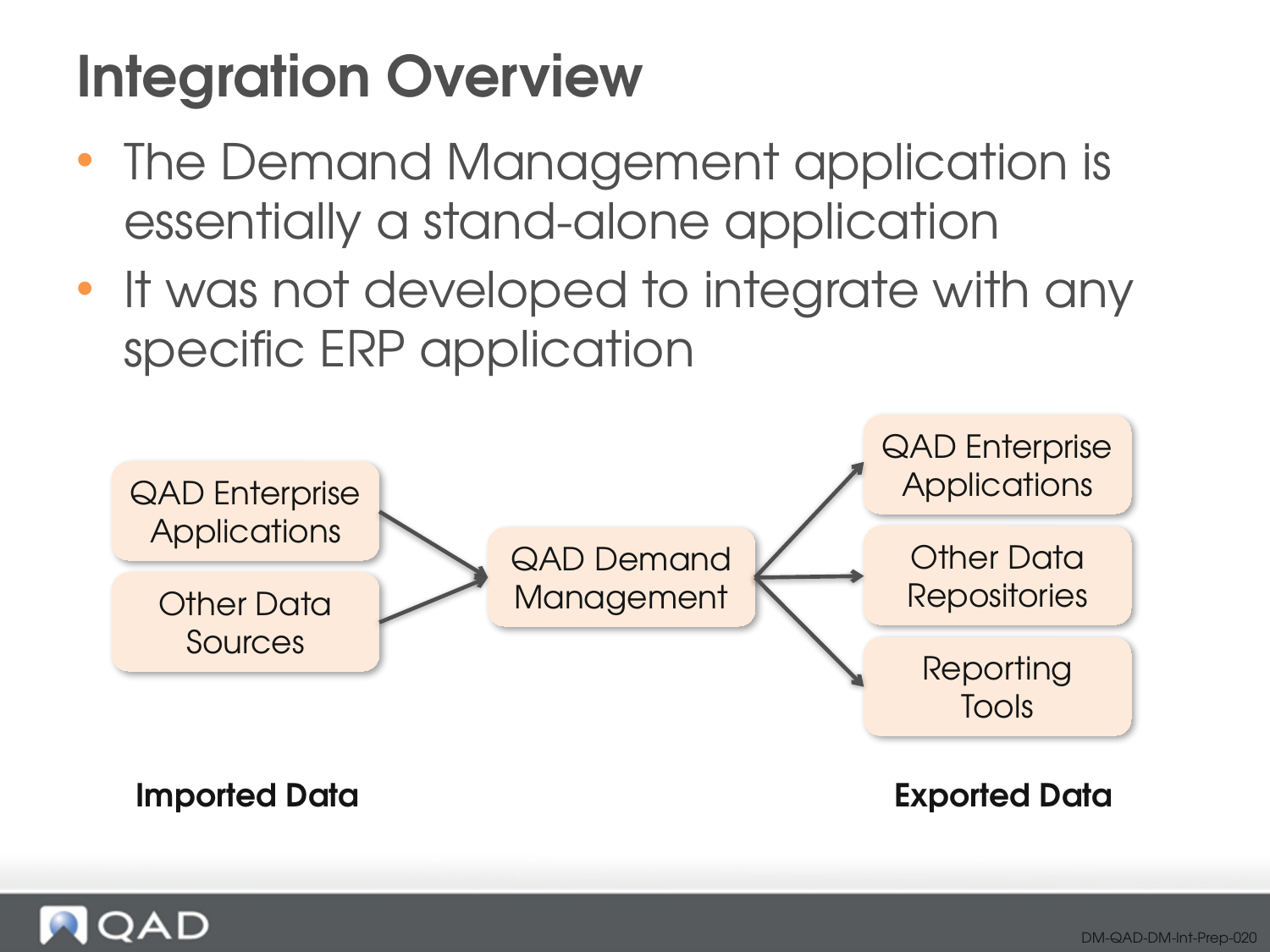

# Integration Overview
The Demand Management application is essentially a stand-alone application
It was not developed to integrate with any specific ERP application

QAD Enterprise Applications
QAD Enterprise Applications
Other Data Repositories
QAD Demand Management
Other Data Sources
Reporting
Tools
Imported Data
Exported Data
DM-QAD-DM-Int-Prep-020